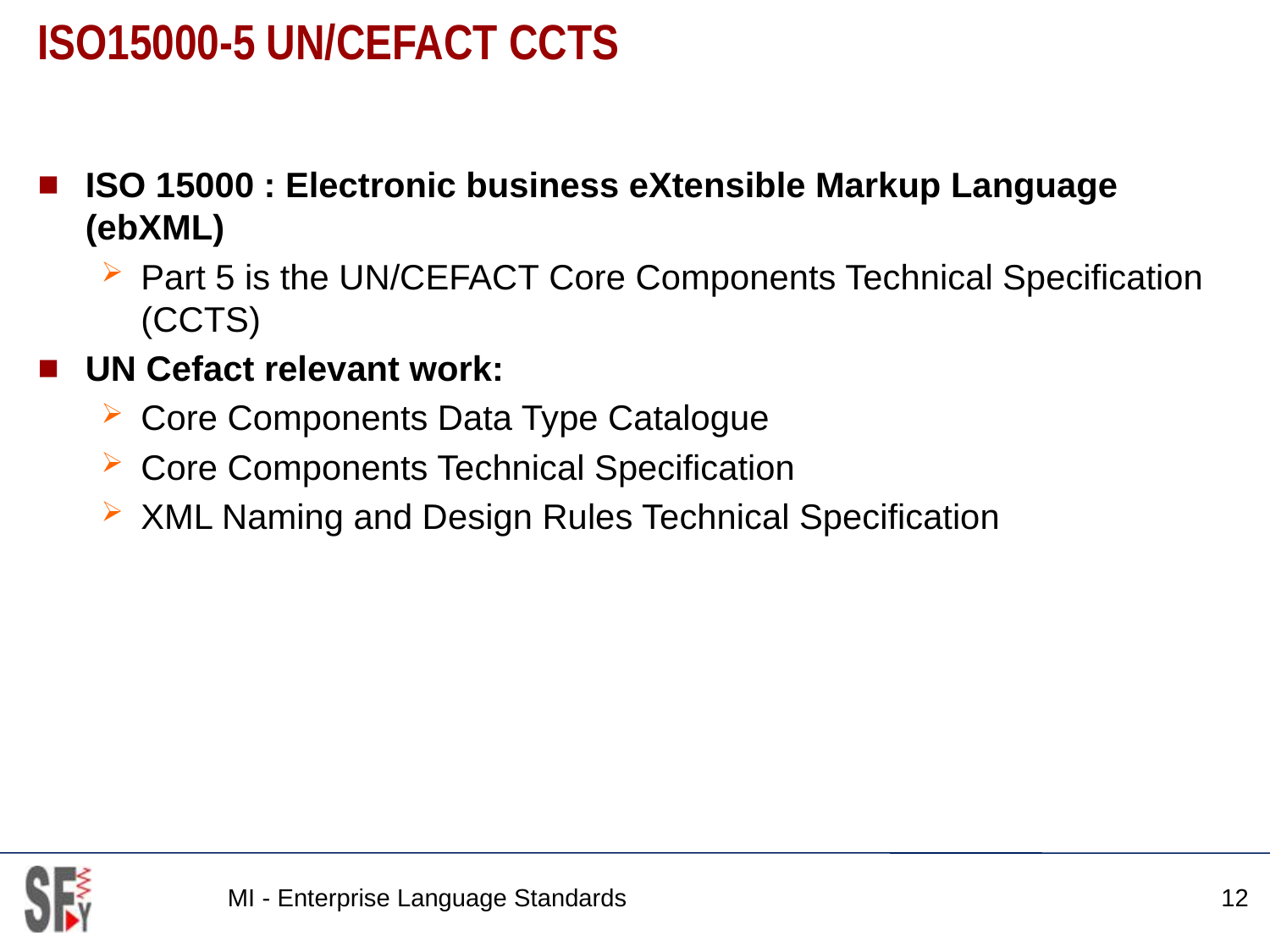

# ISO15000-5 UN/CEFACT CCTS
ISO 15000 : Electronic business eXtensible Markup Language (ebXML)
Part 5 is the UN/CEFACT Core Components Technical Specification (CCTS)
UN Cefact relevant work:
Core Components Data Type Catalogue
Core Components Technical Specification
XML Naming and Design Rules Technical Specification

MI - Enterprise Language Standards
12